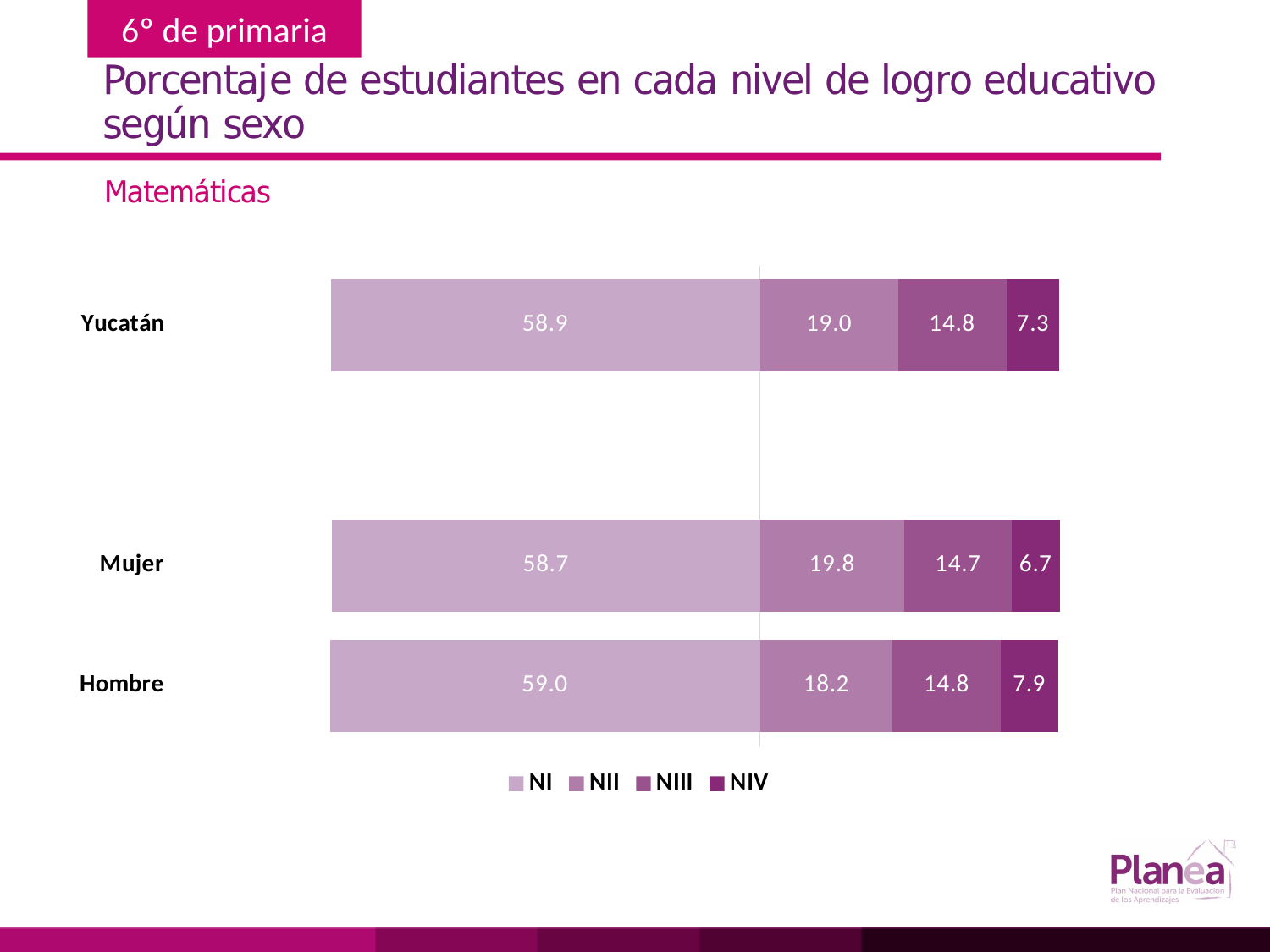

# Porcentaje de estudiantes en cada nivel de logro educativo según sexo

Matemáticas

### Chart

| Category |  |  |  |  |
|---|---|---|---|---|
| Hombre | -59.0 | 18.2 | 14.8 | 7.9 |
| Mujer | -58.7 | 19.8 | 14.7 | 6.7 |
|  | None | None | None | None |
| Yucatán | -58.9 | 19.0 | 14.8 | 7.3 |